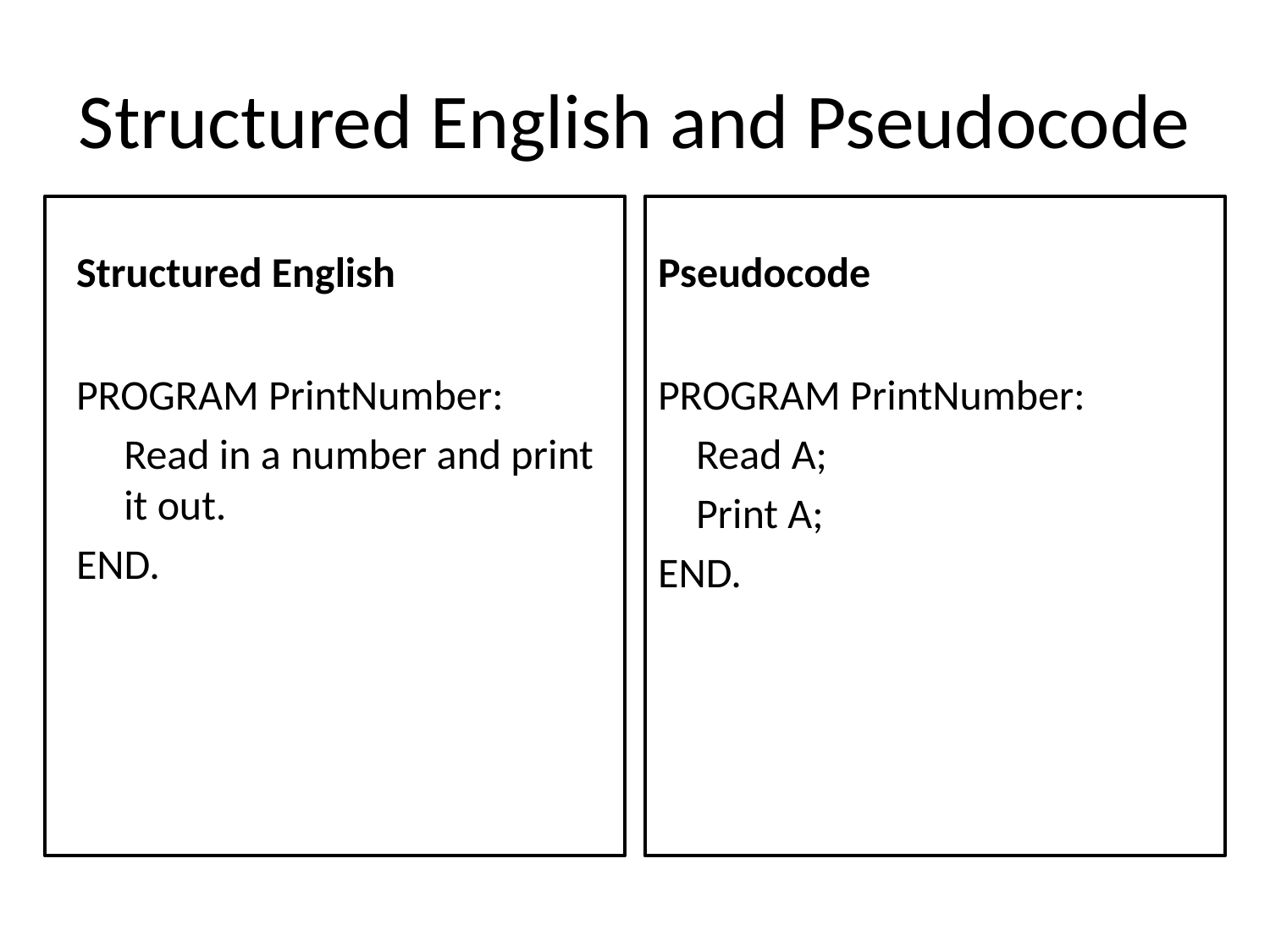

# Structured English and Pseudocode

Structured English
Pseudocode

PROGRAM PrintNumber:
     Read in a number and print it out.
END.

PROGRAM PrintNumber:
    Read A;
    Print A;
END.